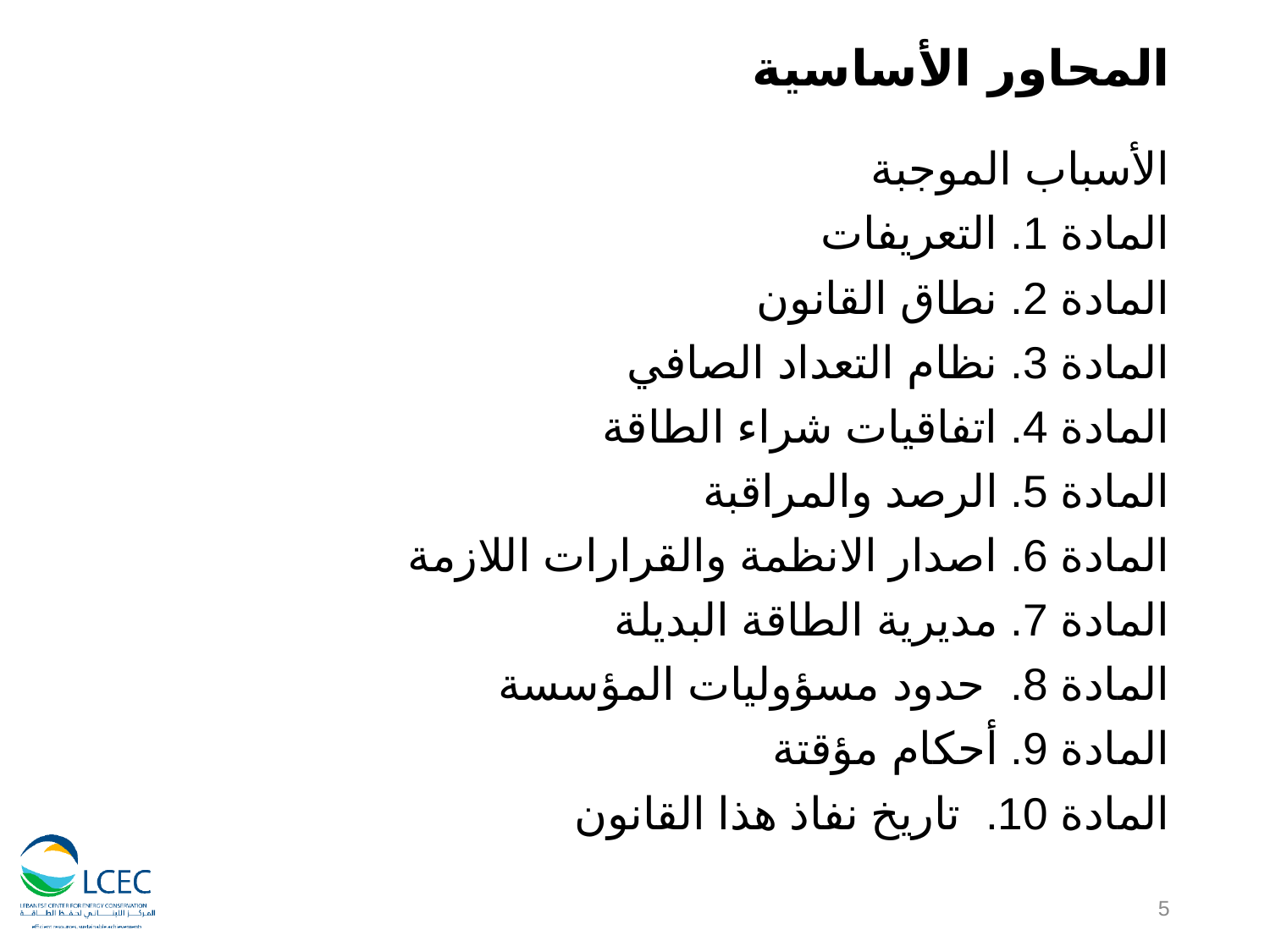

# المحاور الأساسية
الأسباب الموجبة
المادة 1. التعريفات
المادة 2. نطاق القانون
المادة 3. نظام التعداد الصافي
المادة 4. اتفاقيات شراء الطاقة
المادة 5. الرصد والمراقبة
المادة 6. اصدار الانظمة والقرارات اللازمة
المادة 7. مديرية الطاقة البديلة
المادة 8.  حدود مسؤوليات المؤسسة
المادة 9. أحكام مؤقتة
المادة 10.  تاريخ نفاذ هذا القانون

5